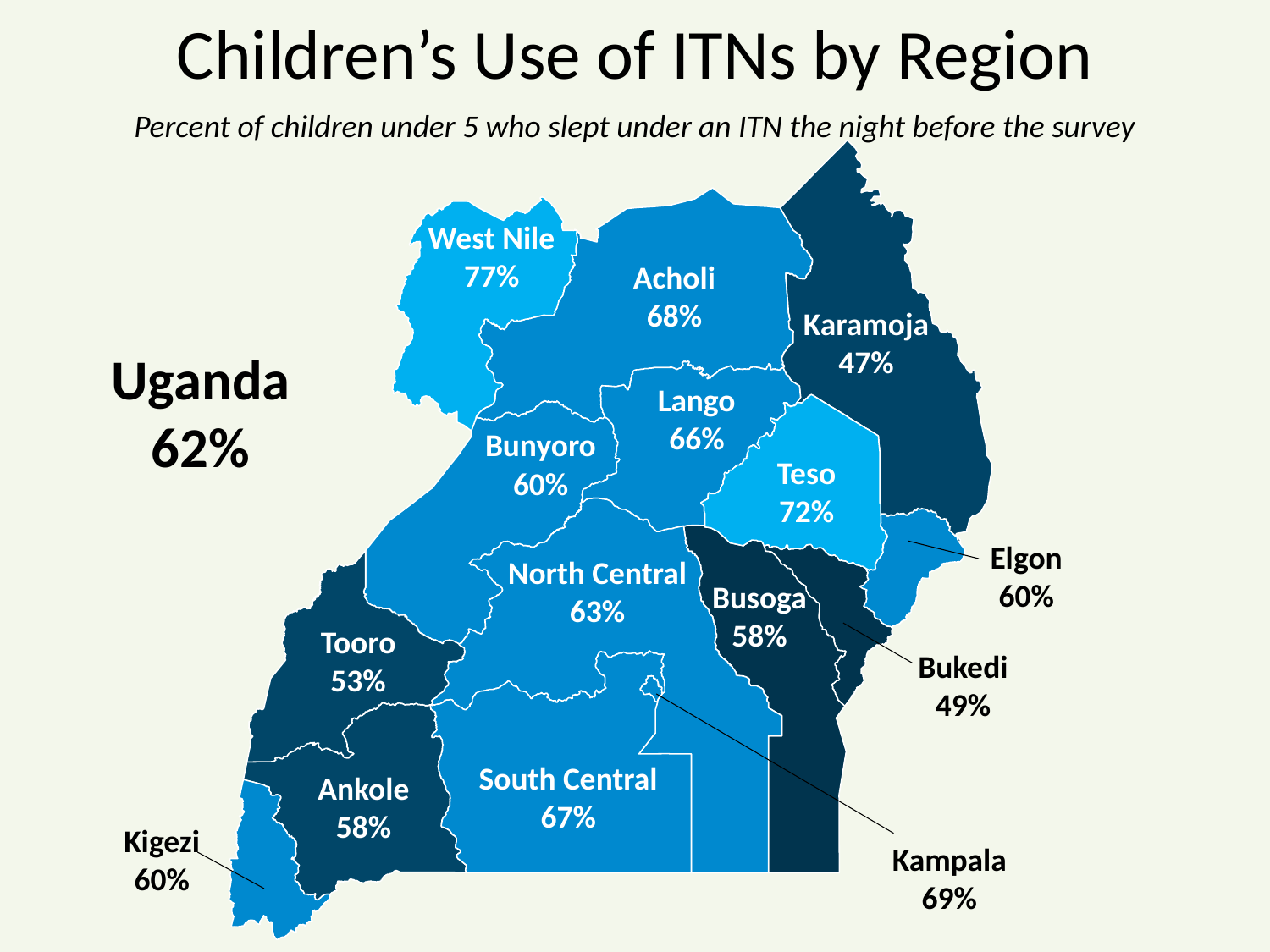

# Children’s Use of ITNs by Region
Percent of children under 5 who slept under an ITN the night before the survey

West Nile
77%
Acholi
68%
Karamoja
47%
Uganda
62%

Lango
66%

Bunyoro
60%
Teso
72%

Elgon
60%

North Central
63%

Busoga
58%
Tooro
53%
Bukedi
49%

South Central
67%
Ankole
58%

Kigezi
60%
Kampala
69%